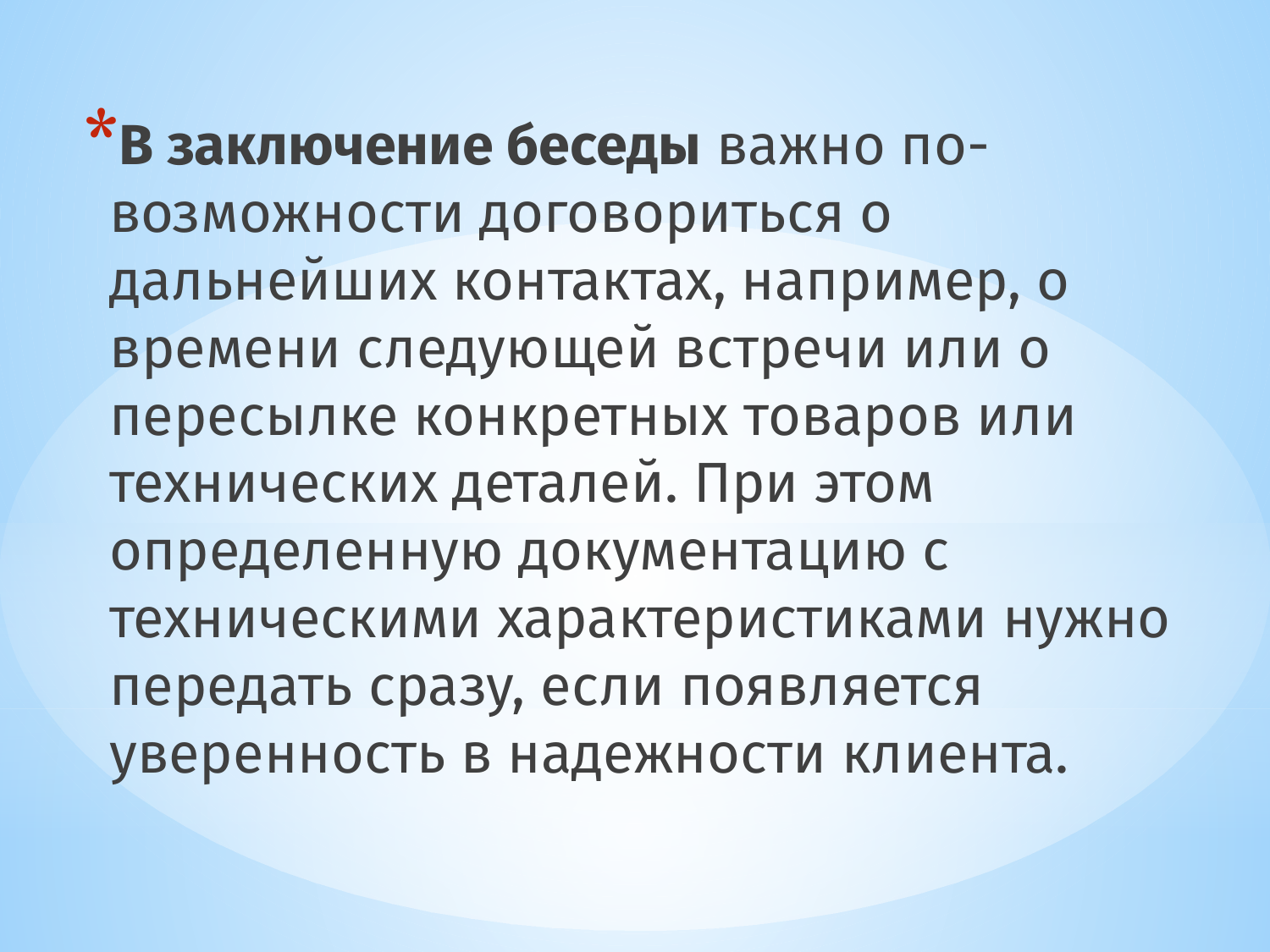

В заключение беседы важно по-возможности договориться о дальнейших контактах, например, о времени следующей встречи или о пересылке конкретных товаров или технических деталей. При этом определенную документацию с техническими характеристиками нужно передать сразу, если появляется уверенность в надежности клиента.